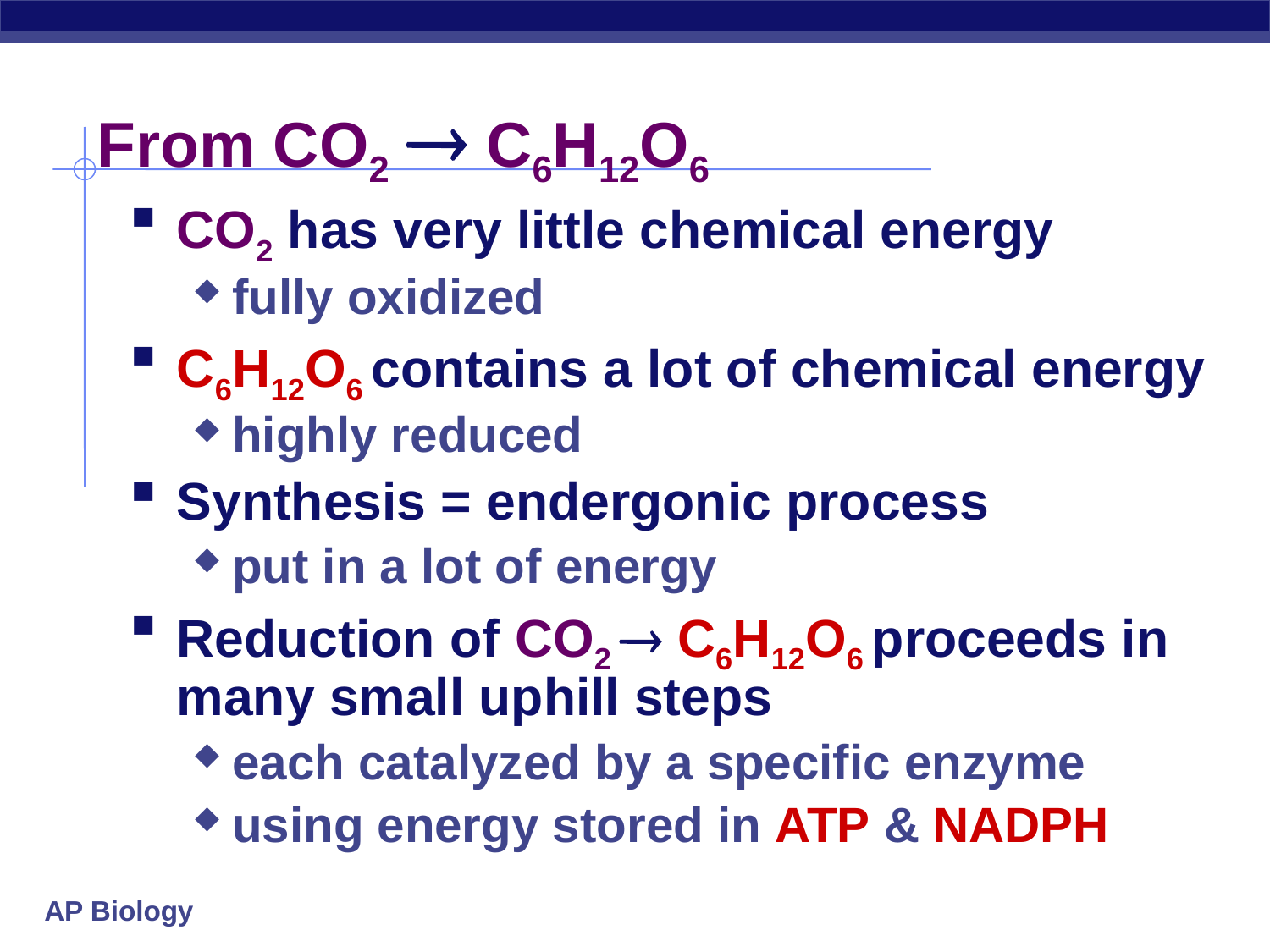

# From CO2 → C6H12O6
CO2 has very little chemical energy
fully oxidized
C6H12O6 contains a lot of chemical energy
highly reduced
Synthesis = endergonic process
put in a lot of energy
Reduction of CO2 → C6H12O6 proceeds in many small uphill steps
each catalyzed by a specific enzyme
using energy stored in ATP & NADPH